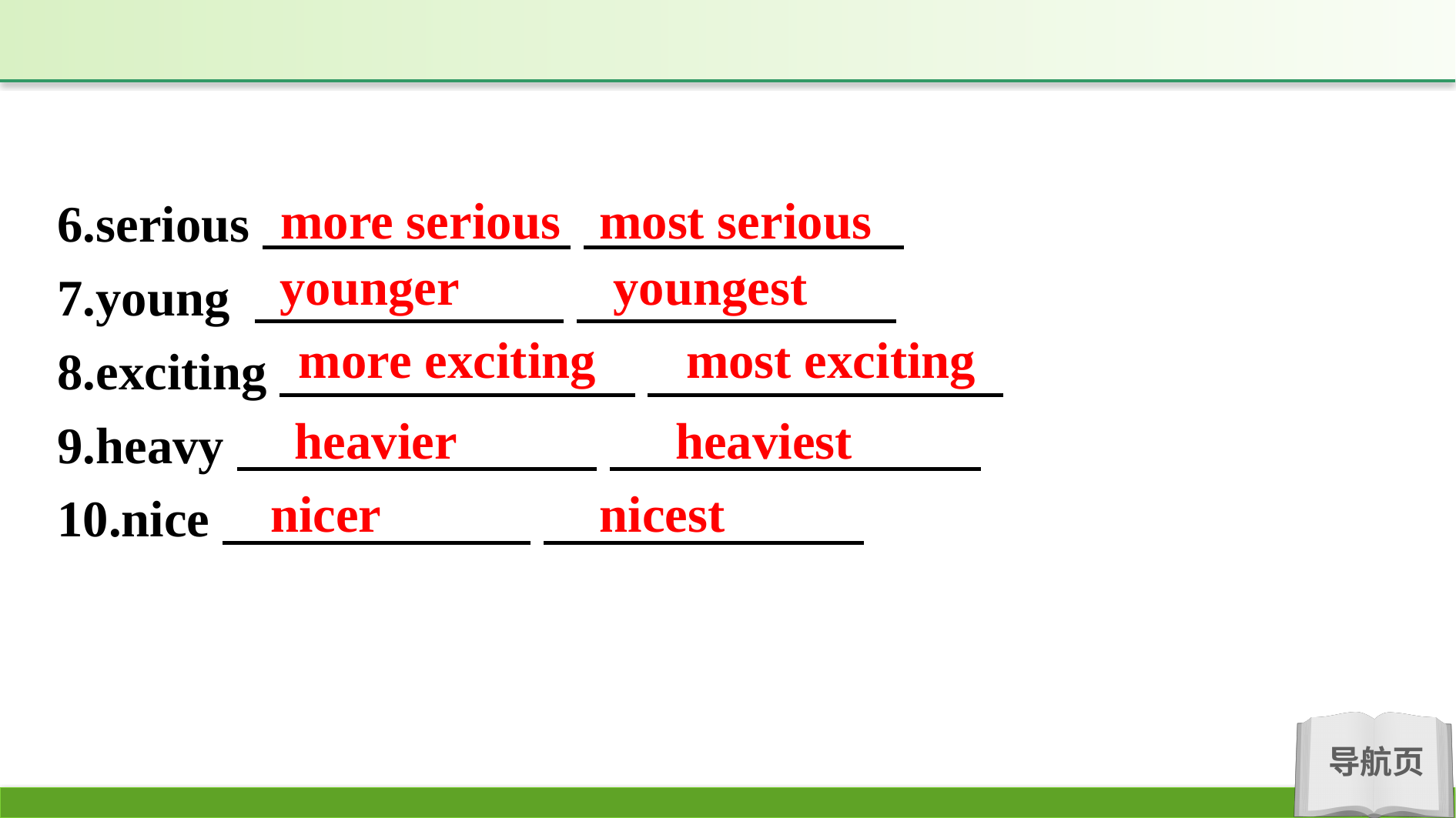

more serious   most serious
6.serious
7.young
8.exciting
9.heavy
10.nice
younger            youngest
more exciting       most exciting
heavier                 heaviest
nicer                 nicest